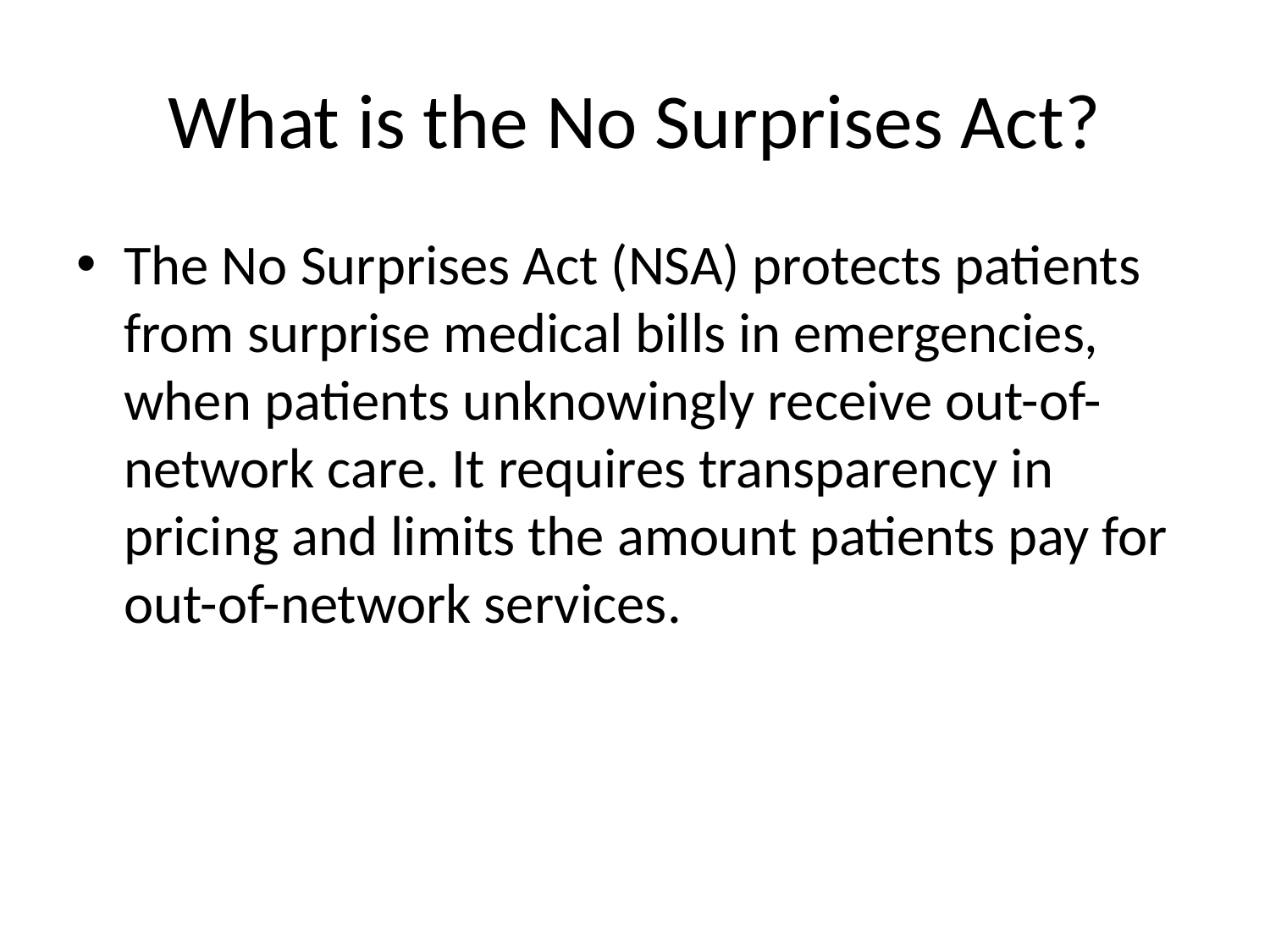

# What is the No Surprises Act?
The No Surprises Act (NSA) protects patients from surprise medical bills in emergencies, when patients unknowingly receive out-of-network care. It requires transparency in pricing and limits the amount patients pay for out-of-network services.